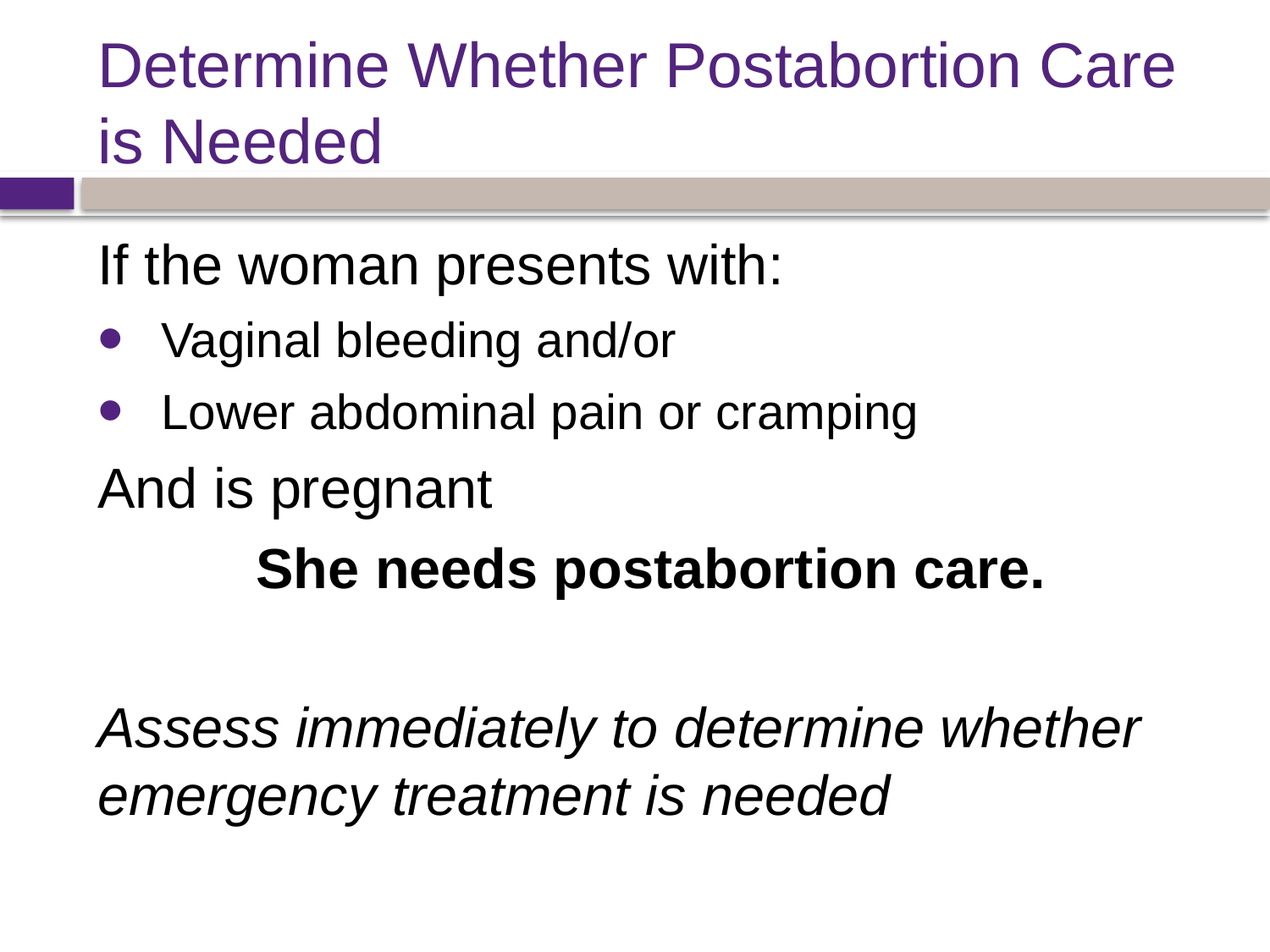

# Determine Whether Postabortion Care is Needed
If the woman presents with:
Vaginal bleeding and/or
Lower abdominal pain or cramping
And is pregnant
She needs postabortion care.

Assess immediately to determine whether emergency treatment is needed